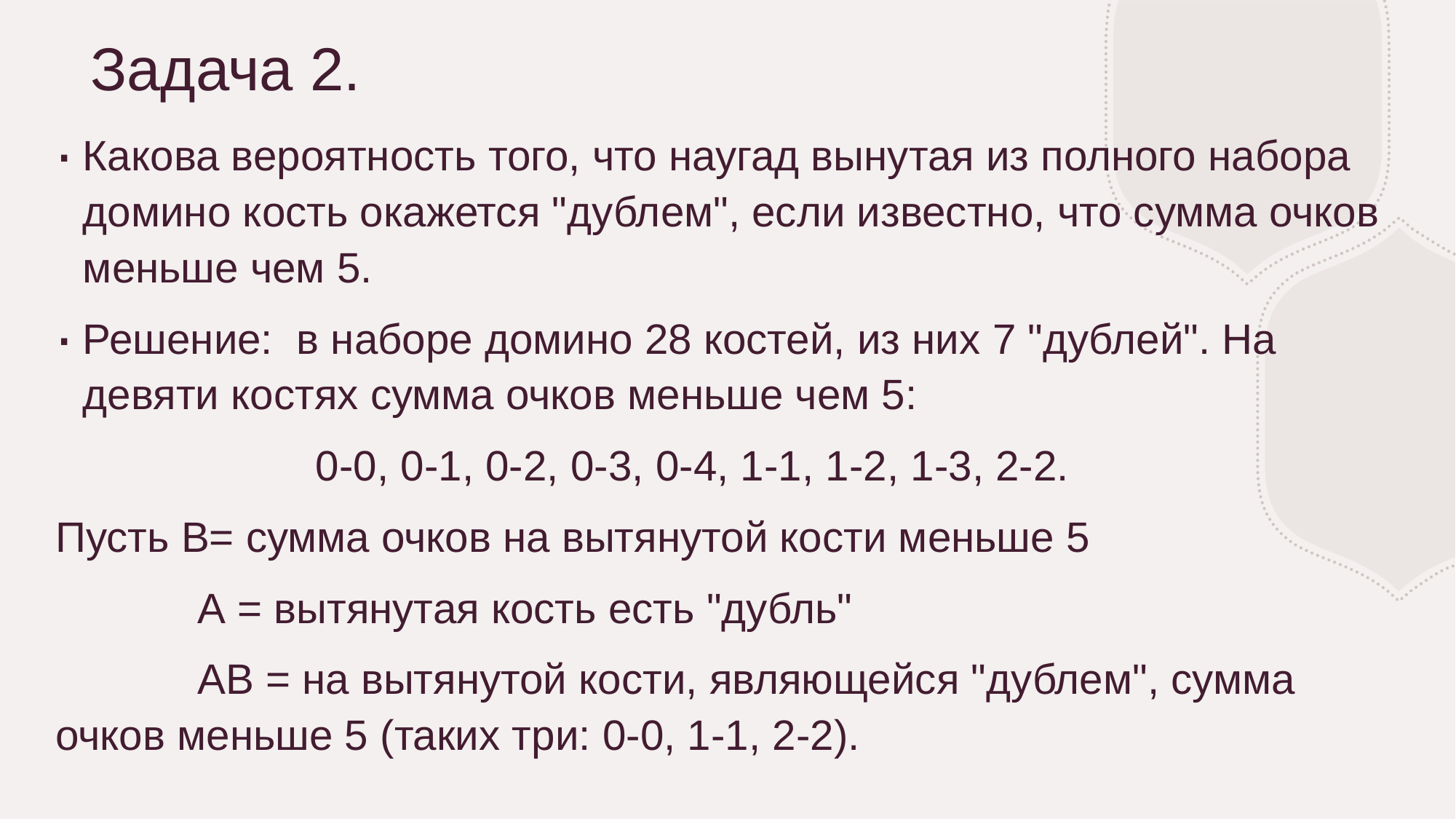

# Задача 2.
Какова вероятность того, что наугад вынутая из полного набора домино кость окажется "дублем", если известно, что сумма очков меньше чем 5.
Решение:  в наборе домино 28 костей, из них 7 "дублей". На девяти костях сумма очков меньше чем 5:
                      0-0, 0-1, 0-2, 0-3, 0-4, 1-1, 1-2, 1-3, 2-2.
Пусть В= сумма очков на вытянутой кости меньше 5
            А = вытянутая кость есть "дубль"
            АВ = на вытянутой кости, являющейся "дублем", сумма очков меньше 5 (таких три: 0-0, 1-1, 2-2).